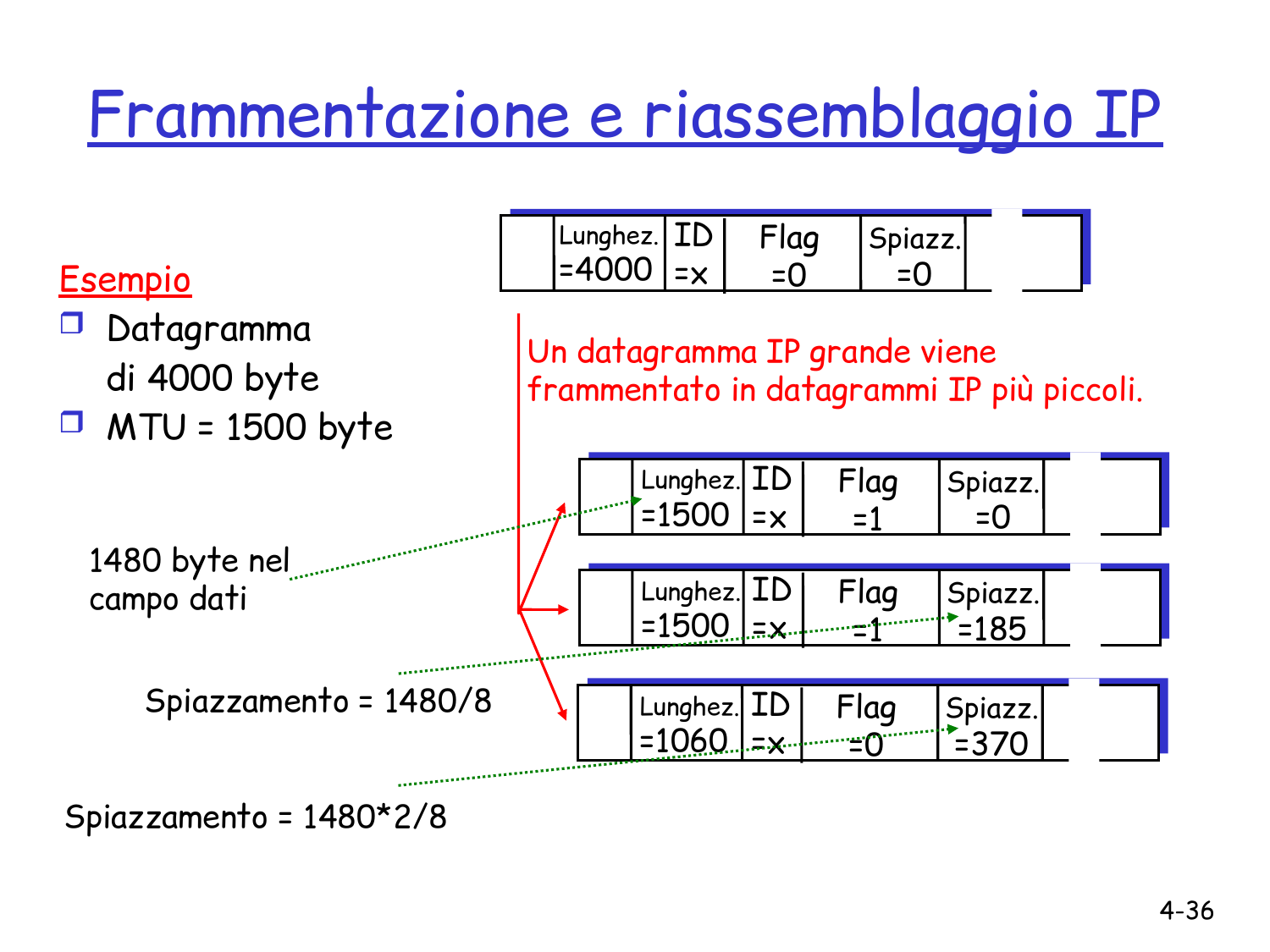

# Frammentazione e riassemblaggio IP
ID
=x

Flag
=0
Lunghez.
=4000
Spiazz.
=0

Esempio
Datagramma
	di 4000 byte
MTU = 1500 byte

Un datagramma IP grande viene
frammentato in datagrammi IP più piccoli.
ID
=x

Flag
=1
Spiazz.
=0
Lunghez.
=1500

1480 byte nel
campo dati
ID
=x

Flag
=1
Spiazz.
=185
Lunghez.
=1500

Spiazzamento = 1480/8
ID
=x

Flag
=0
Spiazz.
=370
Lunghez.
=1060

Spiazzamento = 1480*2/8
4-36